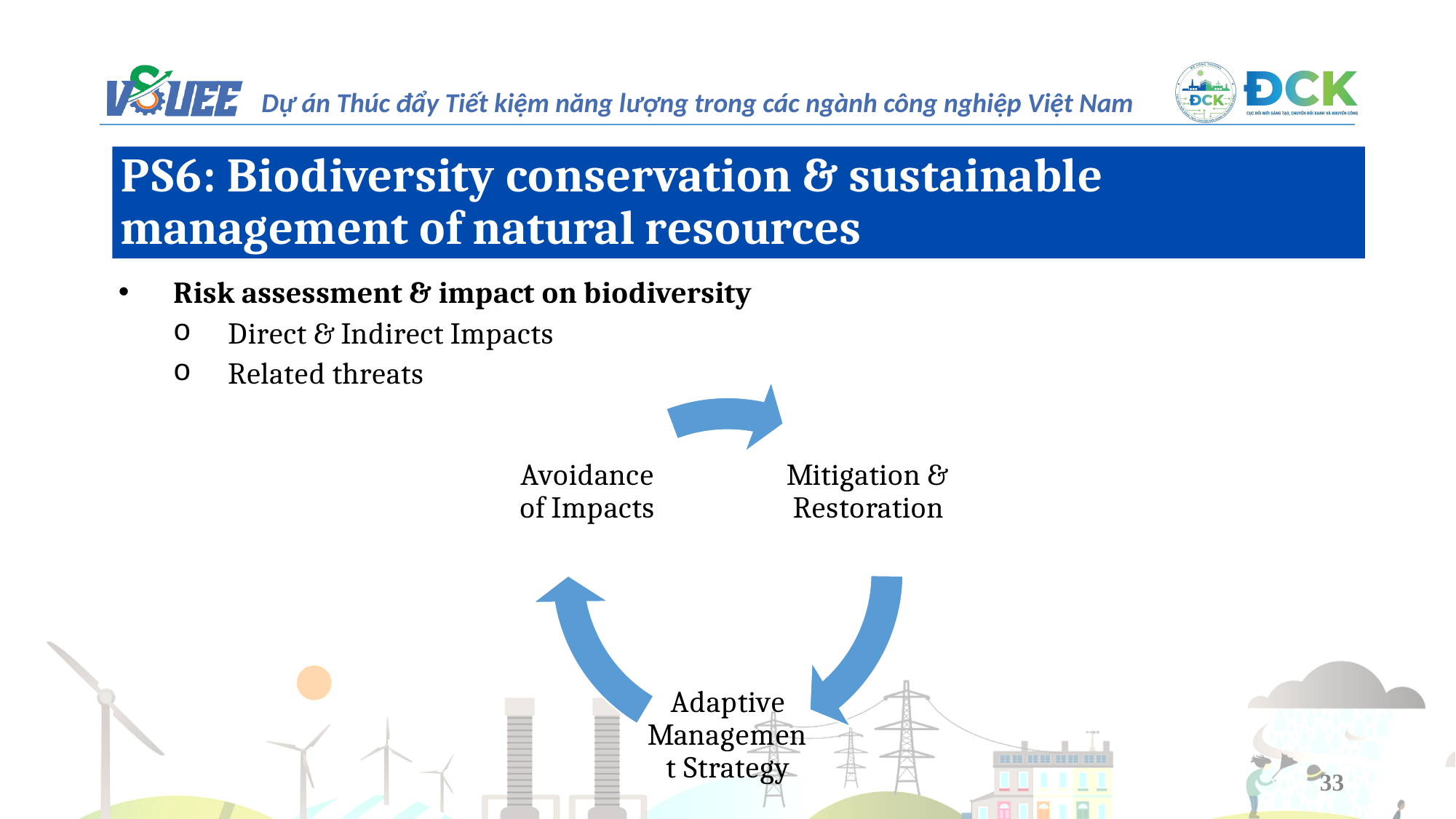

PS6: Biodiversity conservation & sustainable management of natural resources
Risk assessment & impact on biodiversity
Direct & Indirect Impacts
Related threats

Avoidance of Impacts

Mitigation & Restoration

Adaptive Management Strategy
33